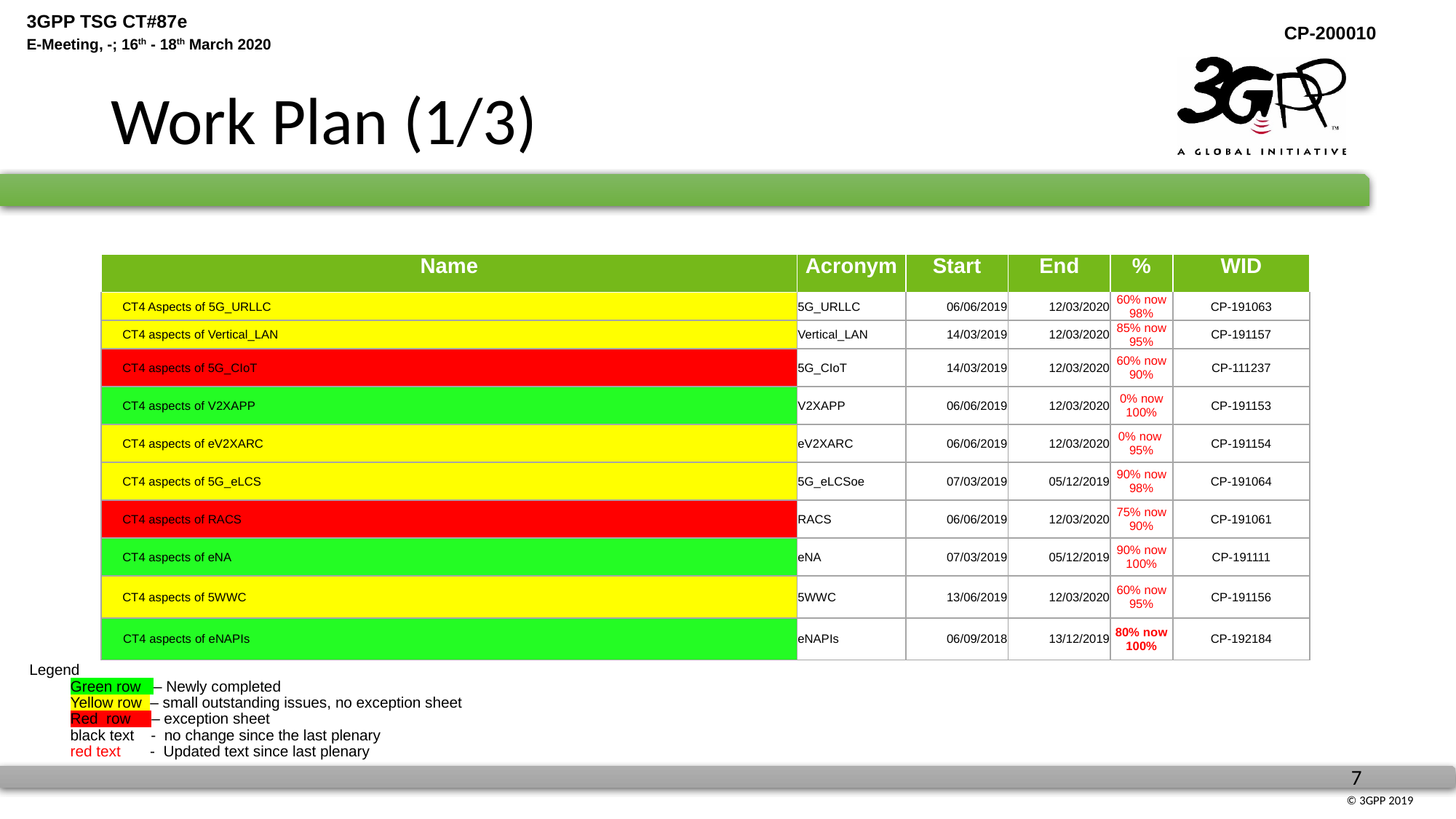

# Work Plan (1/3)
| Name | Acronym | Start | End | % | WID |
| --- | --- | --- | --- | --- | --- |
| CT4 Aspects of 5G\_URLLC | 5G\_URLLC | 06/06/2019 | 12/03/2020 | 60% now 98% | CP-191063 |
| CT4 aspects of Vertical\_LAN | Vertical\_LAN | 14/03/2019 | 12/03/2020 | 85% now 95% | CP-191157 |
| CT4 aspects of 5G\_CIoT | 5G\_CIoT | 14/03/2019 | 12/03/2020 | 60% now 90% | CP-111237 |
| CT4 aspects of V2XAPP | V2XAPP | 06/06/2019 | 12/03/2020 | 0% now 100% | CP-191153 |
| CT4 aspects of eV2XARC | eV2XARC | 06/06/2019 | 12/03/2020 | 0% now 95% | CP-191154 |
| CT4 aspects of 5G\_eLCS | 5G\_eLCSoe | 07/03/2019 | 05/12/2019 | 90% now 98% | CP-191064 |
| CT4 aspects of RACS | RACS | 06/06/2019 | 12/03/2020 | 75% now 90% | CP-191061 |
| CT4 aspects of eNA | eNA | 07/03/2019 | 05/12/2019 | 90% now 100% | CP-191111 |
| CT4 aspects of 5WWC | 5WWC | 13/06/2019 | 12/03/2020 | 60% now 95% | CP-191156 |
| CT4 aspects of eNAPIs | eNAPIs | 06/09/2018 | 13/12/2019 | 80% now 100% | CP-192184 |

Legend
Green row   – Newly completed
	Yellow row  – small outstanding issues, no exception sheet
Red  row     – exception sheet
	black text    -  no change since the last plenary
	red text       -  Updated text since last plenary